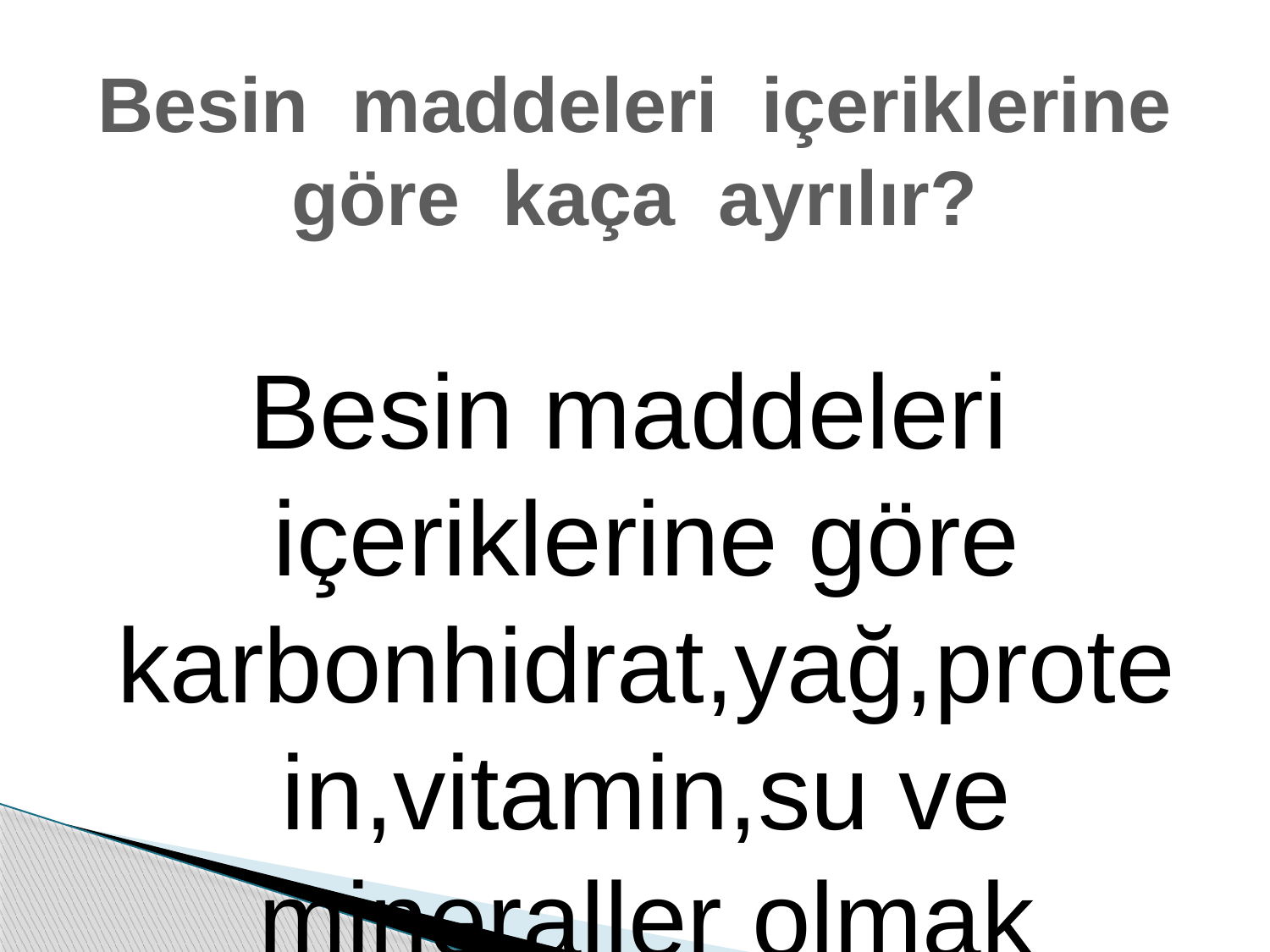

# Besin  maddeleri  içeriklerine göre  kaça  ayrılır?
Besin maddeleri içeriklerine göre karbonhidrat,yağ,protein,vitamin,su ve mineraller olmak üzere 6’ya ayrılır.